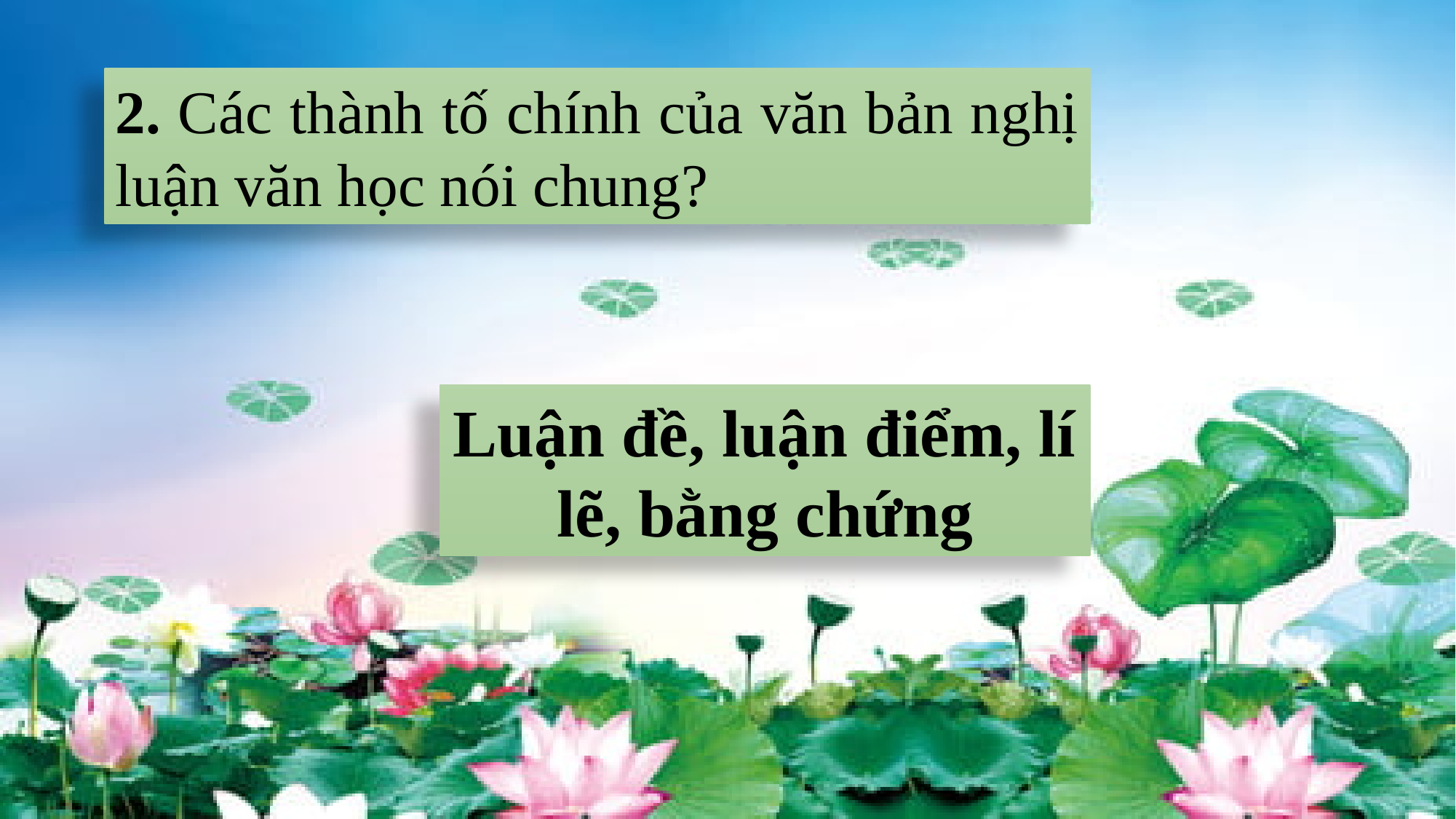

2. Các thành tố chính của văn bản nghị luận văn học nói chung?
Luận đề, luận điểm, lí lẽ, bằng chứng